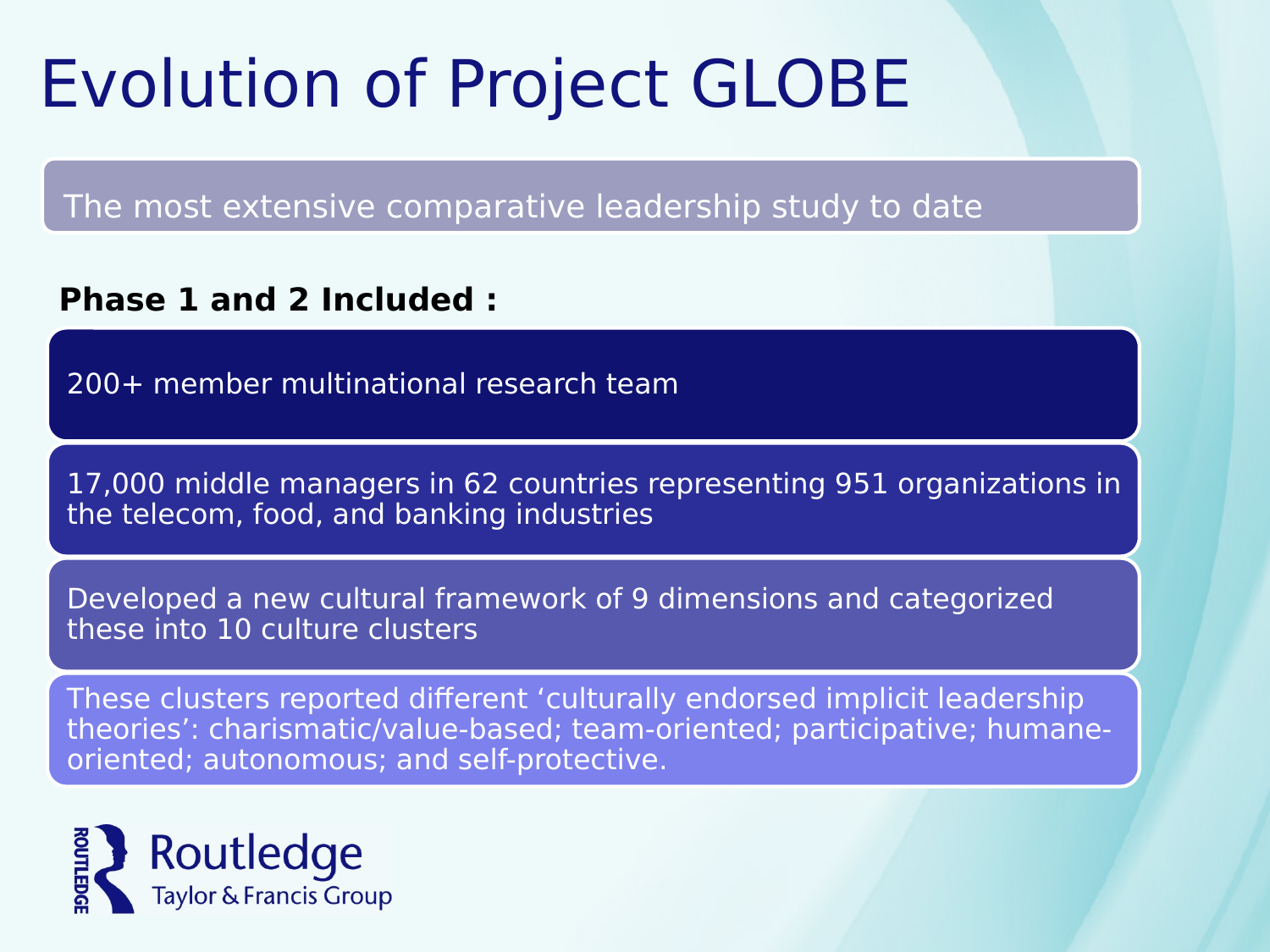

# Evolution of Project GLOBE

The most extensive comparative leadership study to date
Phase 1 and 2 Included :
200+ member multinational research team
17,000 middle managers in 62 countries representing 951 organizations in the telecom, food, and banking industries
Developed a new cultural framework of 9 dimensions and categorized these into 10 culture clusters
These clusters reported different ‘culturally endorsed implicit leadership theories’: charismatic/value-based; team-oriented; participative; humane-oriented; autonomous; and self-protective.